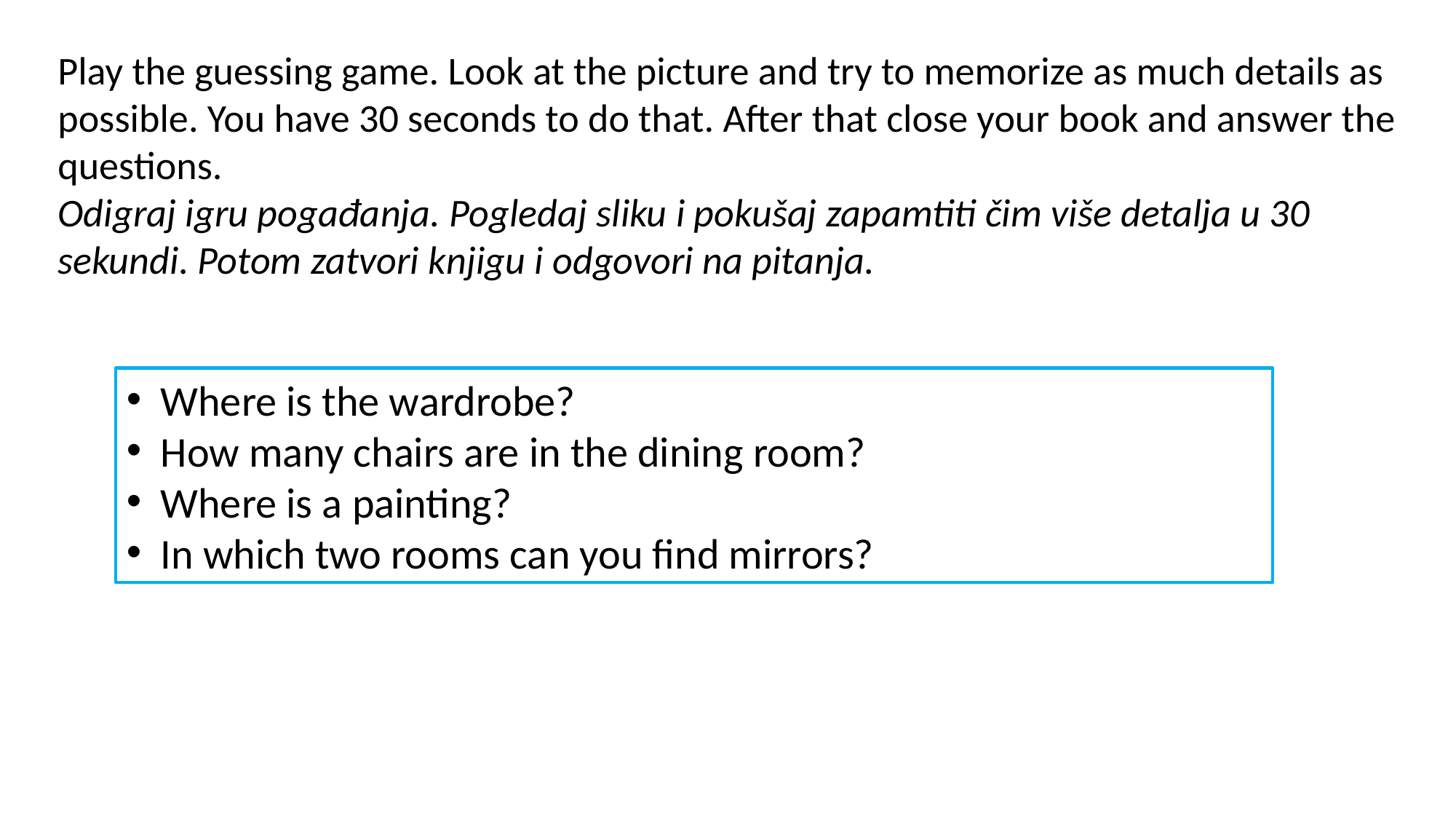

Play the guessing game. Look at the picture and try to memorize as much details as possible. You have 30 seconds to do that. After that close your book and answer the questions.
Odigraj igru pogađanja. Pogledaj sliku i pokušaj zapamtiti čim više detalja u 30 sekundi. Potom zatvori knjigu i odgovori na pitanja.
Where is the wardrobe?
How many chairs are in the dining room?
Where is a painting?
In which two rooms can you find mirrors?